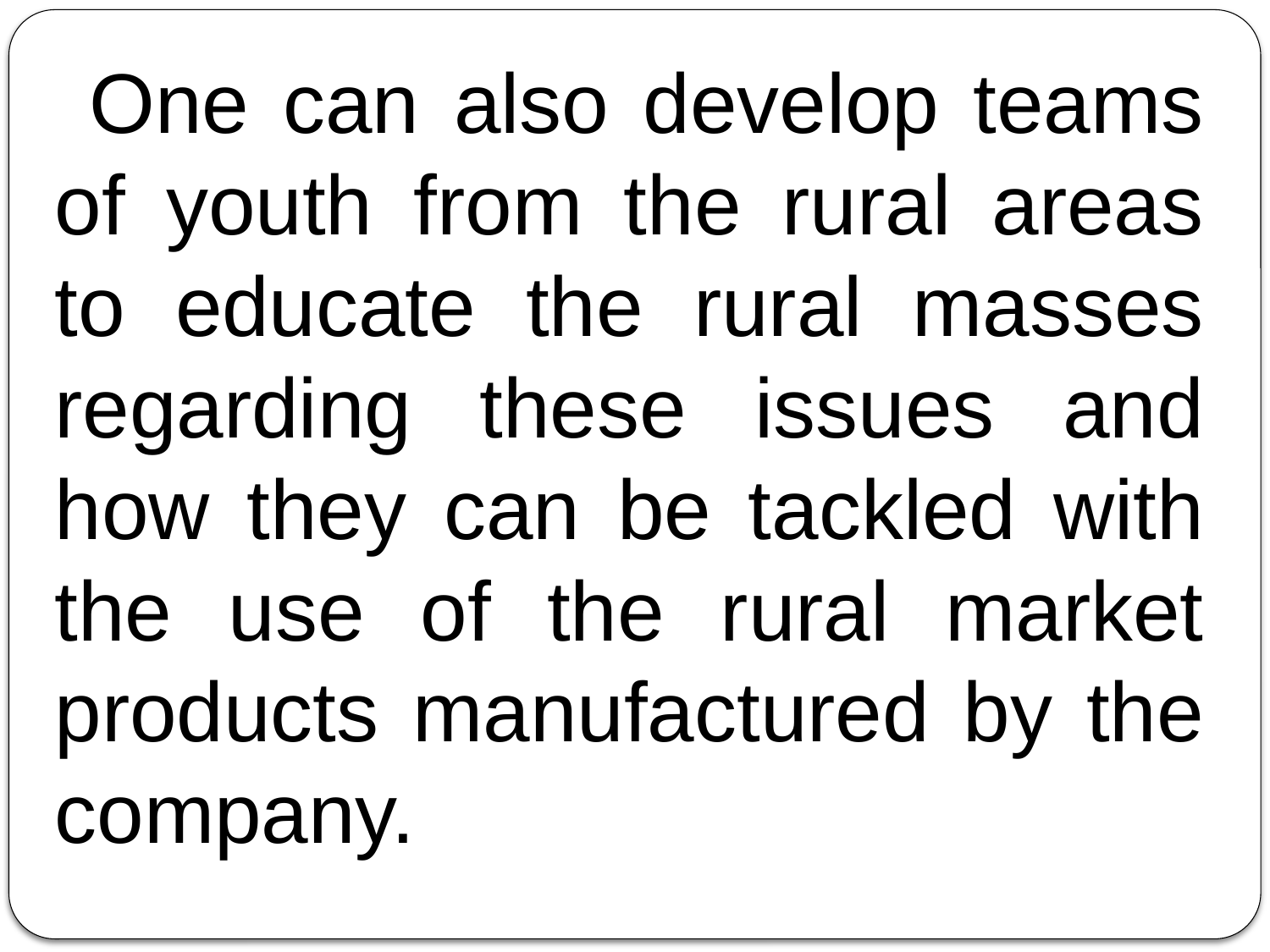

One can also develop teams of youth from the rural areas to educate the rural masses regarding these issues and how they can be tackled with the use of the rural market products manufactured by the company.